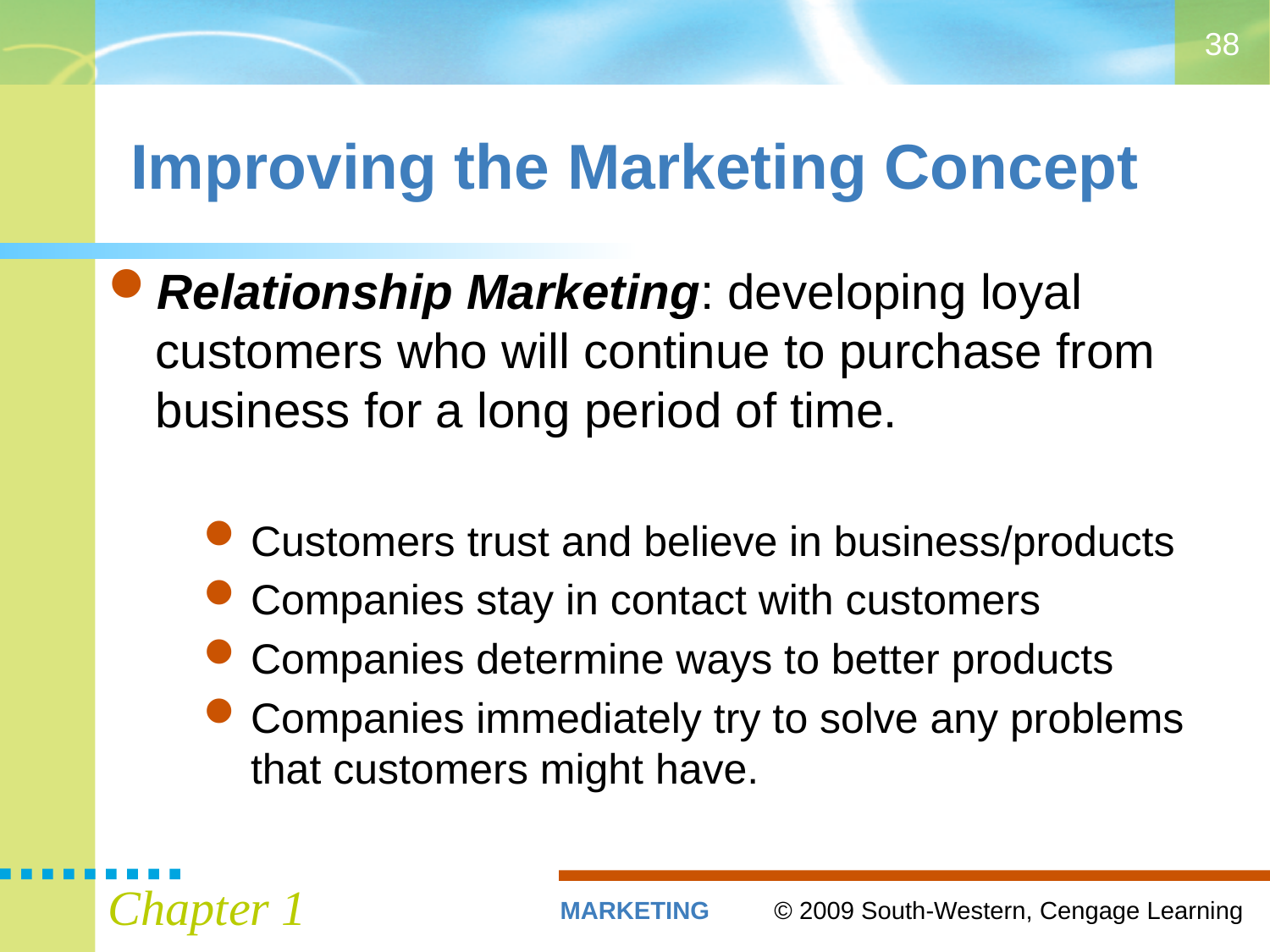

38
# Improving the Marketing Concept
Relationship Marketing: developing loyal customers who will continue to purchase from business for a long period of time.

Customers trust and believe in business/products
Companies stay in contact with customers
Companies determine ways to better products
Companies immediately try to solve any problems that customers might have.
Chapter 1